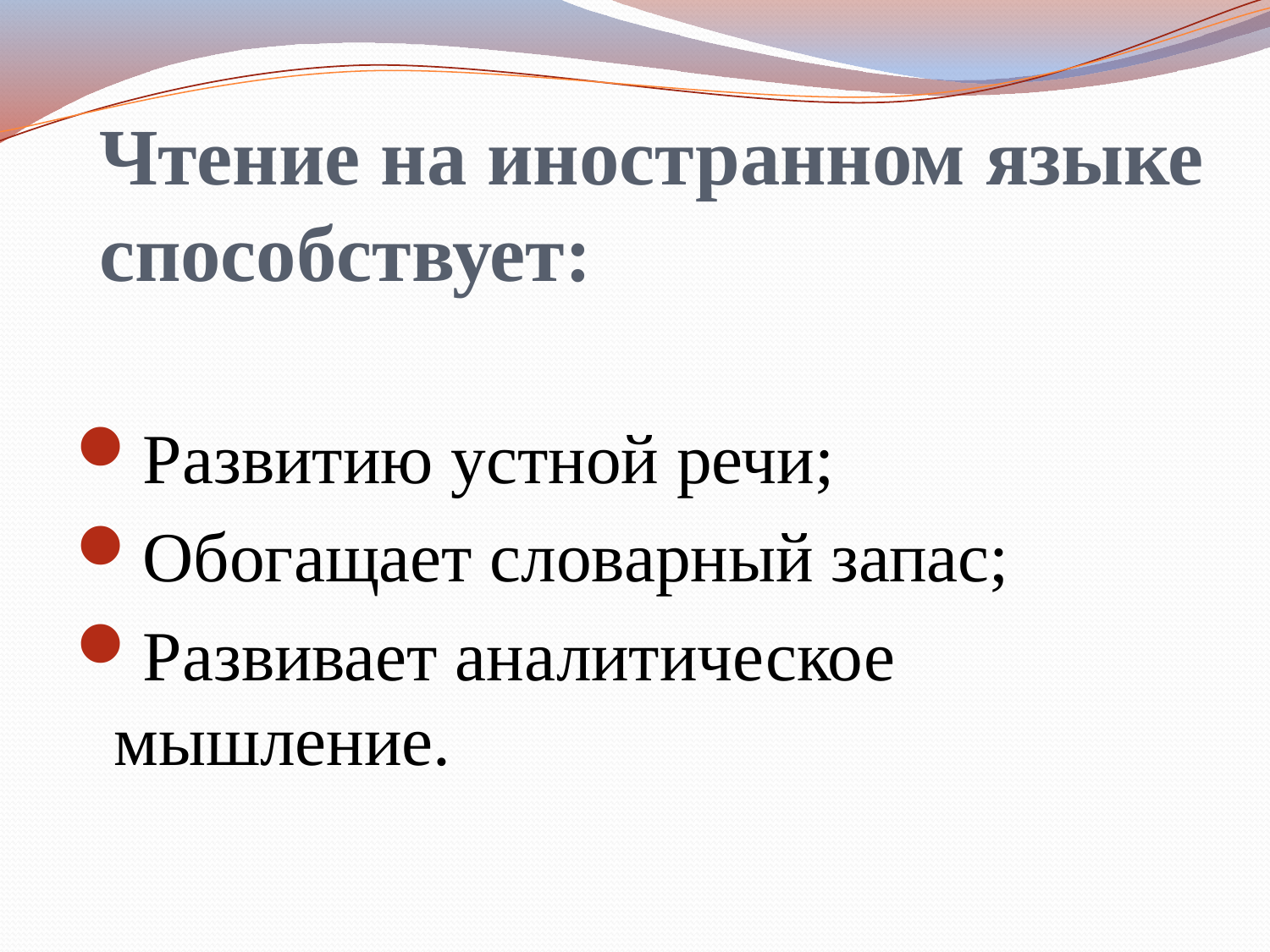

# Чтение на иностранном языке способствует:
Развитию устной речи;
Обогащает словарный запас;
Развивает аналитическое мышление.